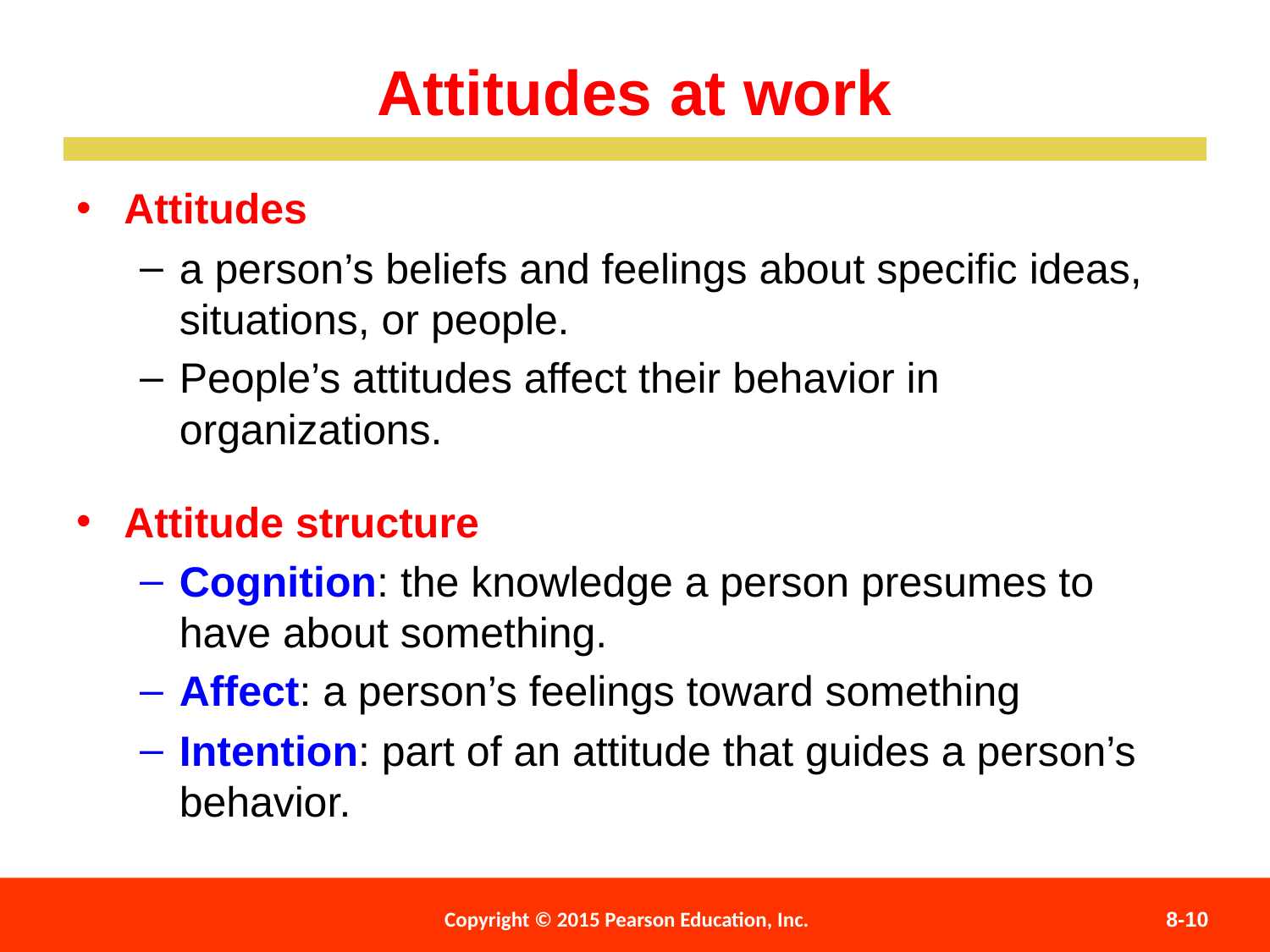

Attitudes at work
Attitudes
a person’s beliefs and feelings about specific ideas, situations, or people.
People’s attitudes affect their behavior in organizations.

Attitude structure
Cognition: the knowledge a person presumes to have about something.
Affect: a person’s feelings toward something
Intention: part of an attitude that guides a person’s behavior.